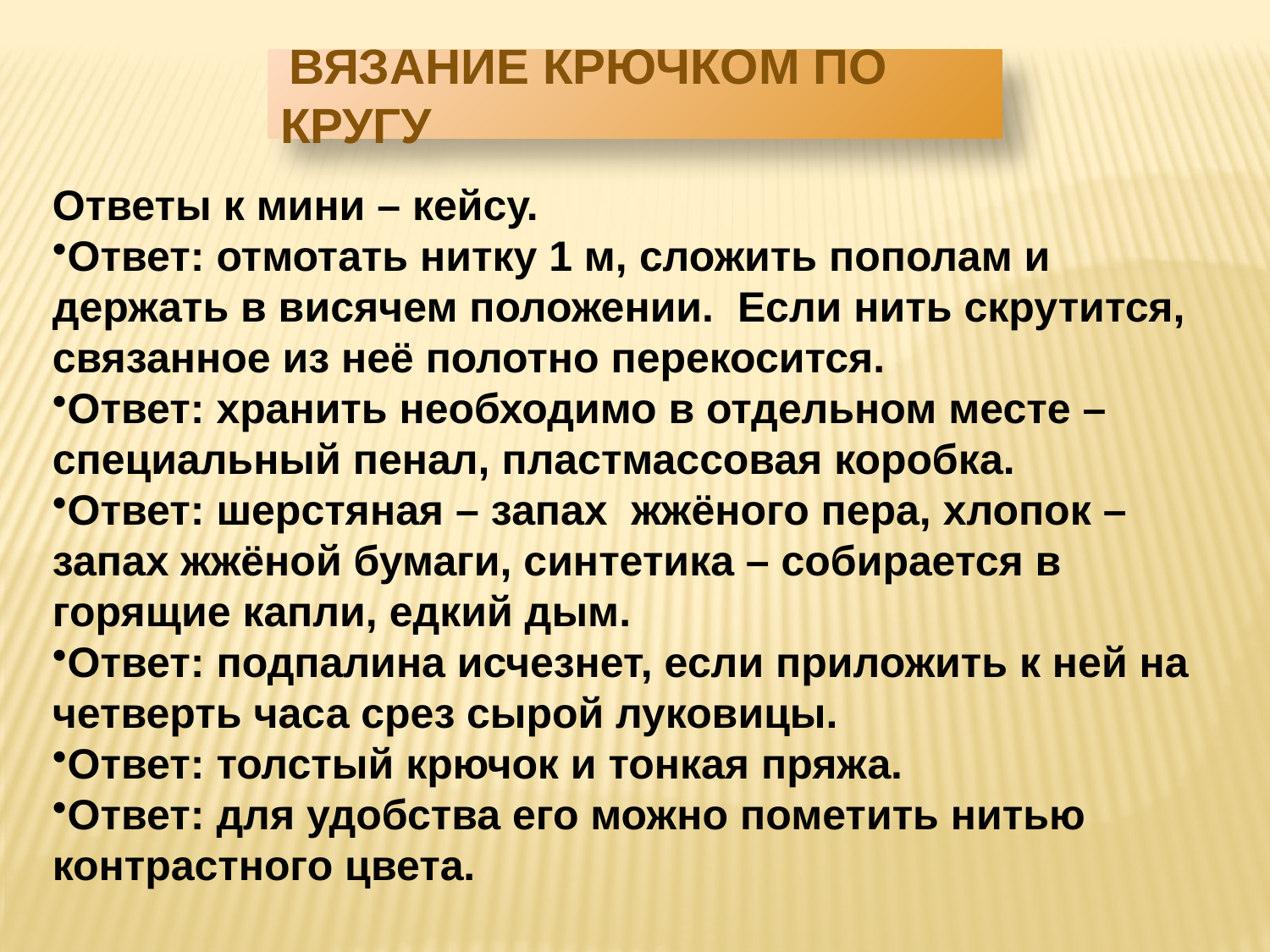

ВЯЗАНИЕ КРЮЧКОМ ПО КРУГУ
Ответы к мини – кейсу.
Ответ: отмотать нитку 1 м, сложить пополам и держать в висячем положении.  Если нить скрутится, связанное из неё полотно перекосится.
Ответ: хранить необходимо в отдельном месте – специальный пенал, пластмассовая коробка.
Ответ: шерстяная – запах  жжёного пера, хлопок – запах жжёной бумаги, синтетика – собирается в горящие капли, едкий дым.
Ответ: подпалина исчезнет, если приложить к ней на четверть часа срез сырой луковицы.
Ответ: толстый крючок и тонкая пряжа.
Ответ: для удобства его можно пометить нитью контрастного цвета.